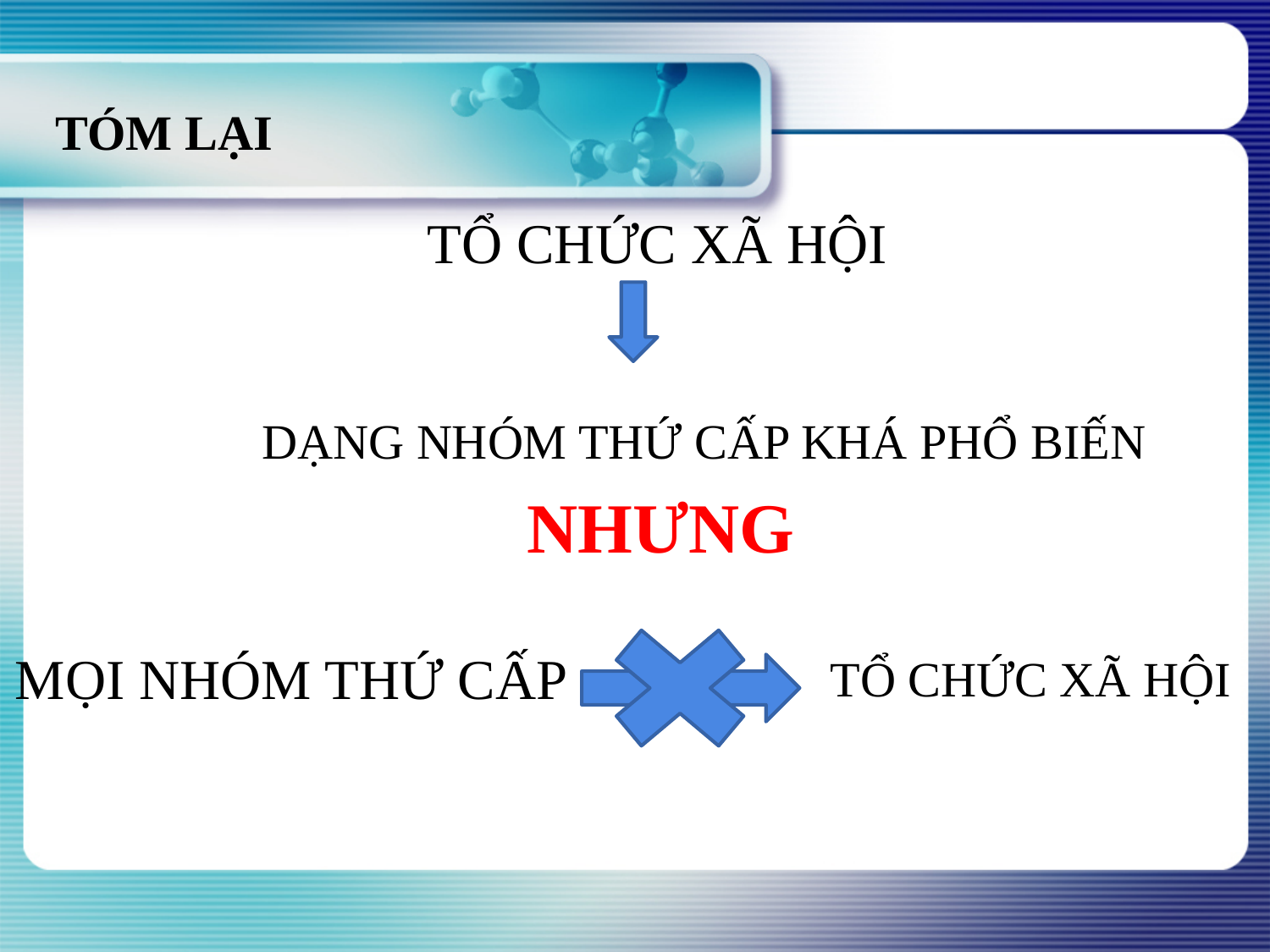

# TÓM LẠI
TỔ CHỨC XÃ HỘI

DẠNG NHÓM THỨ CẤP KHÁ PHỔ BIẾN
NHƯNG

MỌI NHÓM THỨ CẤP
TỔ CHỨC XÃ HỘI